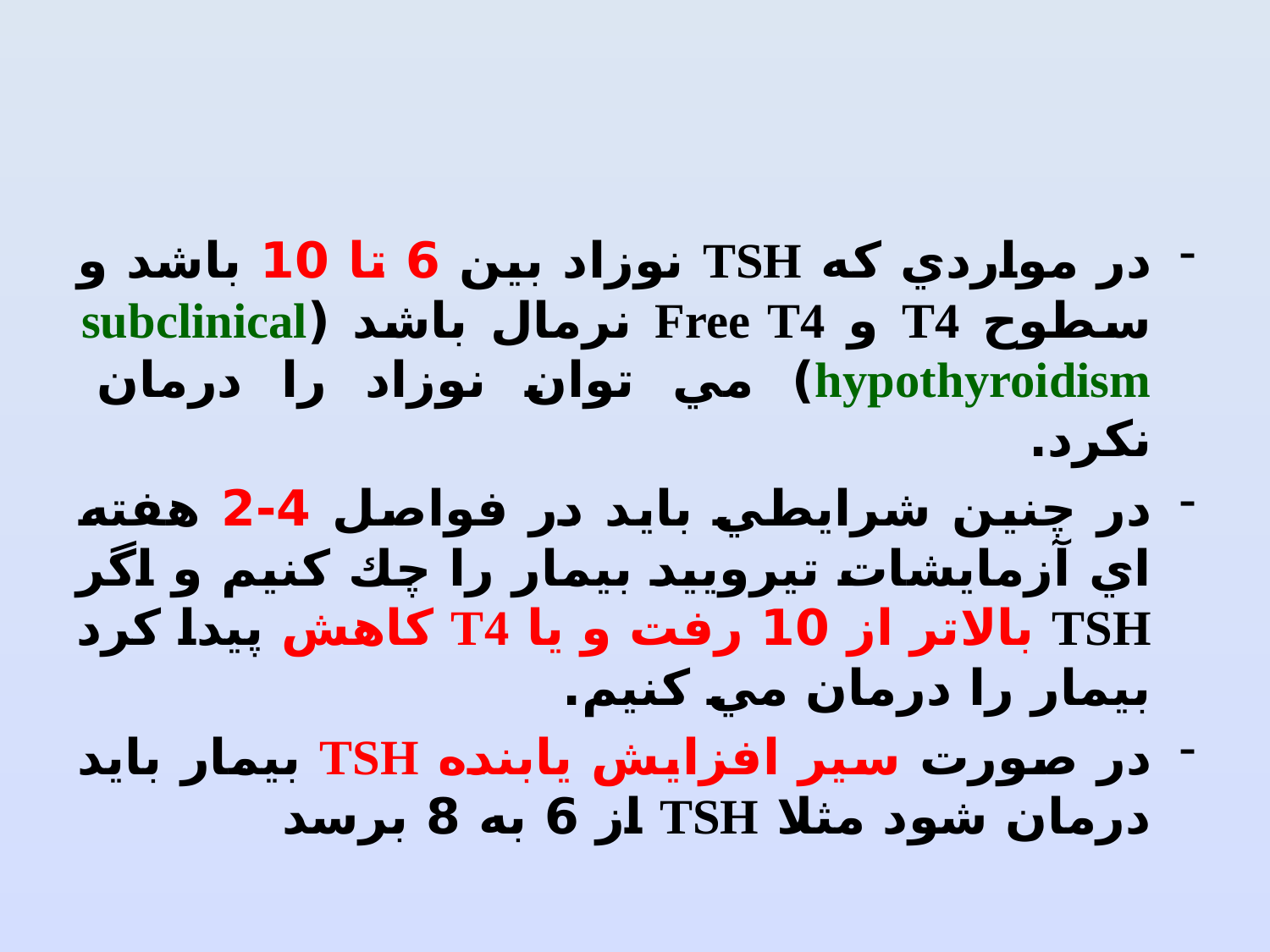

#
در مواردي كه TSH نوزاد بين 6 تا 10 باشد و سطوح T4 و Free T4 نرمال باشد (subclinical hypothyroidism) مي توان نوزاد را درمان نكرد.
در چنين شرايطي بايد در فواصل 4-2 هفته اي آزمايشات تيروييد بيمار را چك كنيم و اگر TSH بالاتر از 10 رفت و يا T4 كاهش پيدا كرد بيمار را درمان مي كنيم.
در صورت سیر افزایش یابنده TSH بیمار باید درمان شود مثلا TSH از 6 به 8 برسد